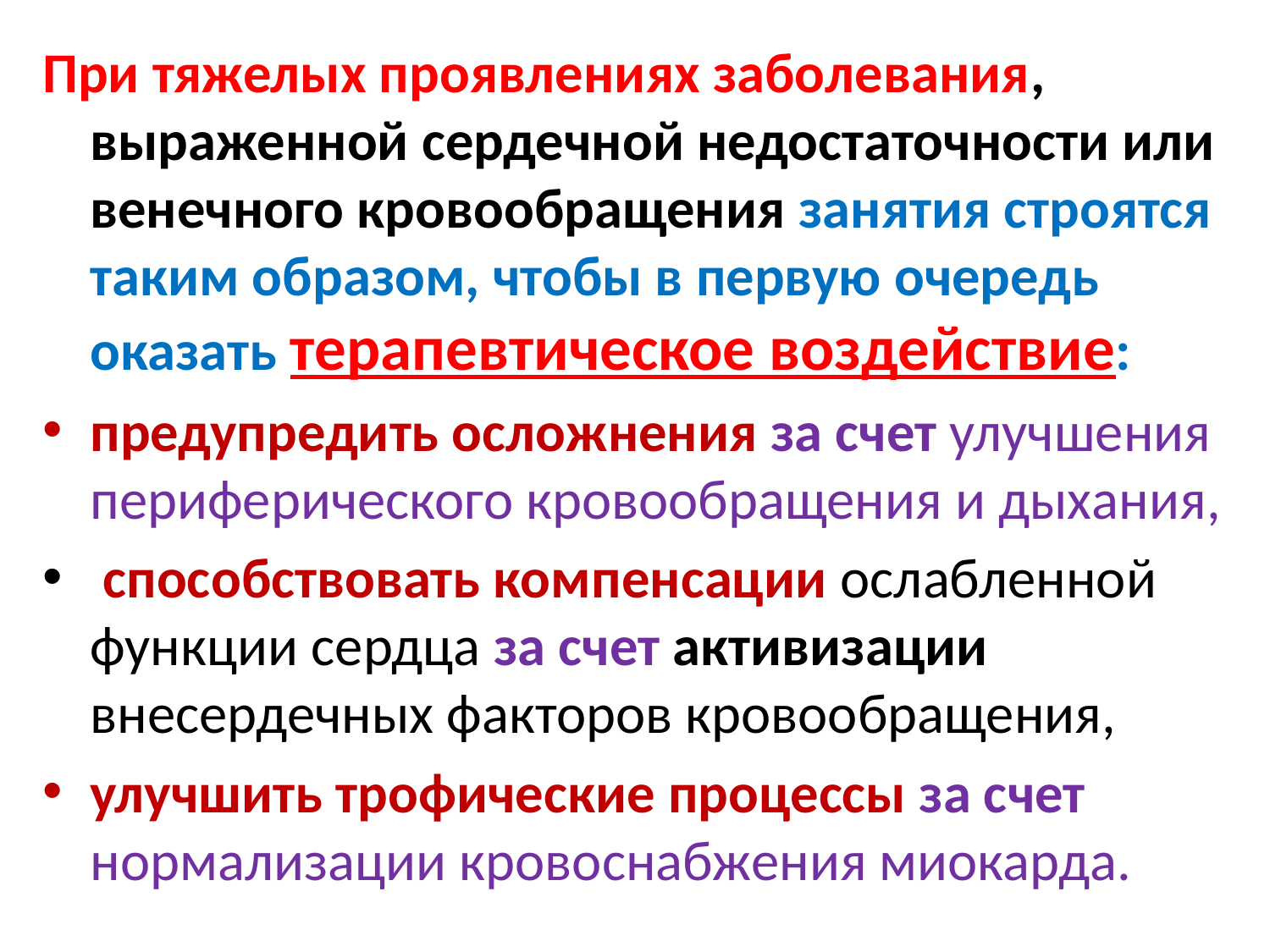

При тяжелых проявлениях заболевания, выраженной сердечной недостаточности или венечного кровообращения занятия строятся таким образом, чтобы в первую очередь оказать терапевтическое воздействие:
предупредить осложнения за счет улучшения периферического кровообращения и дыхания,
 способствовать компенсации ослабленной функции сердца за счет активизации внесердечных факторов кровообращения,
улучшить трофические процессы за счет нормализации кровоснабжения миокарда.